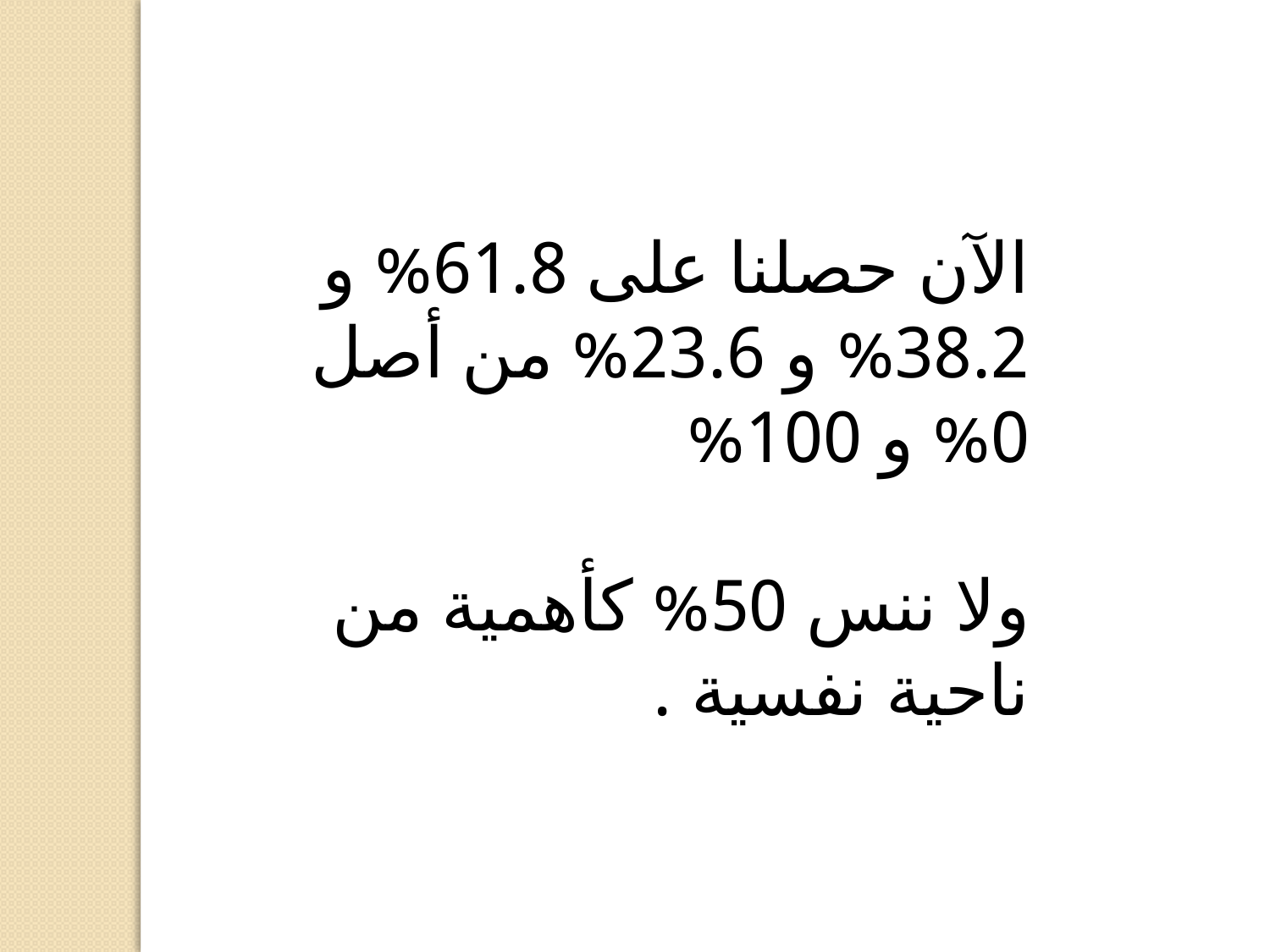

الآن حصلنا على 61.8% و 38.2% و 23.6% من أصل 0% و 100%

ولا ننس 50% كأهمية من ناحية نفسية .